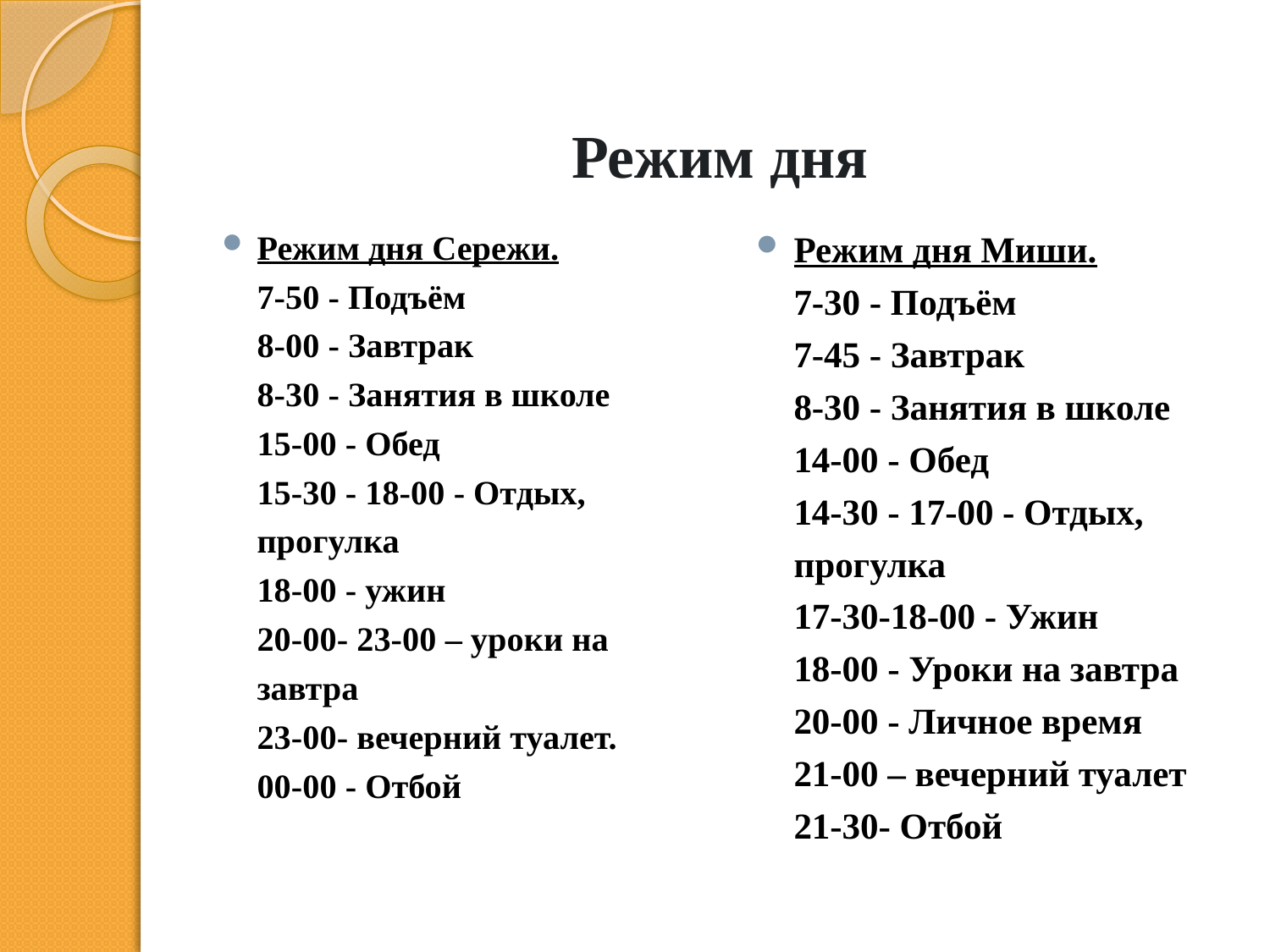

# Режим дня
Режим дня Сережи.
7-50 - Подъём
8-00 - Завтрак
8-30 - Занятия в школе
15-00 - Обед
15-30 - 18-00 - Отдых, прогулка
18-00 - ужин
20-00- 23-00 – уроки на завтра
23-00- вечерний туалет.
00-00 - Отбой
Режим дня Миши.
7-30 - Подъём
7-45 - Завтрак
8-30 - Занятия в школе
14-00 - Обед
14-30 - 17-00 - Отдых, прогулка
17-30-18-00 - Ужин
18-00 - Уроки на завтра
20-00 - Личное время
21-00 – вечерний туалет
21-30- Отбой